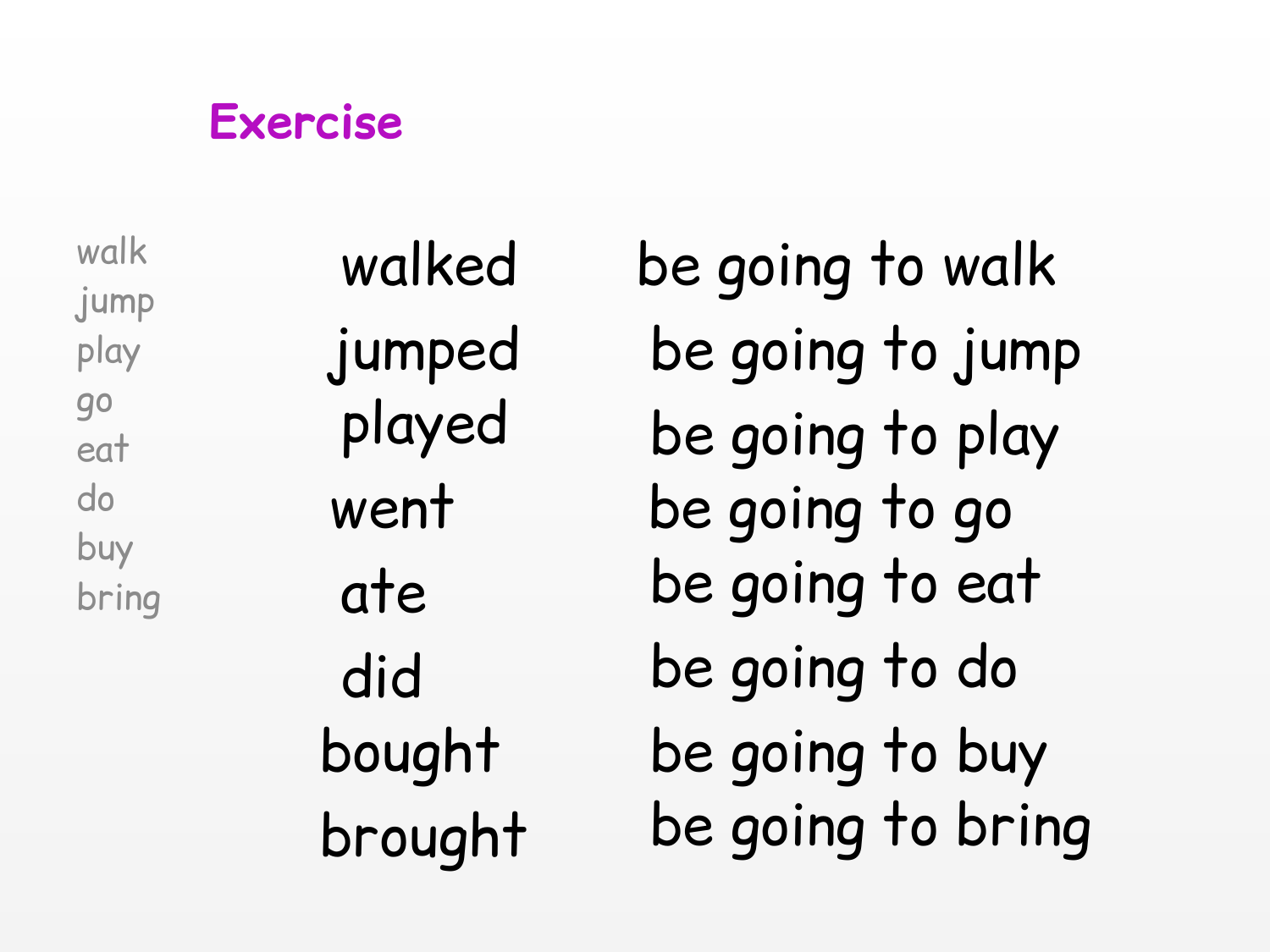

# Exercise
walk
jump
play
go
eat
do
buy
bring

walked       be going to walk
jumped
be going to jump
played
be going to play
went
be going to go
be going to eat
ate
be going to do
did
bought
be going to buy
be going to bring
brought